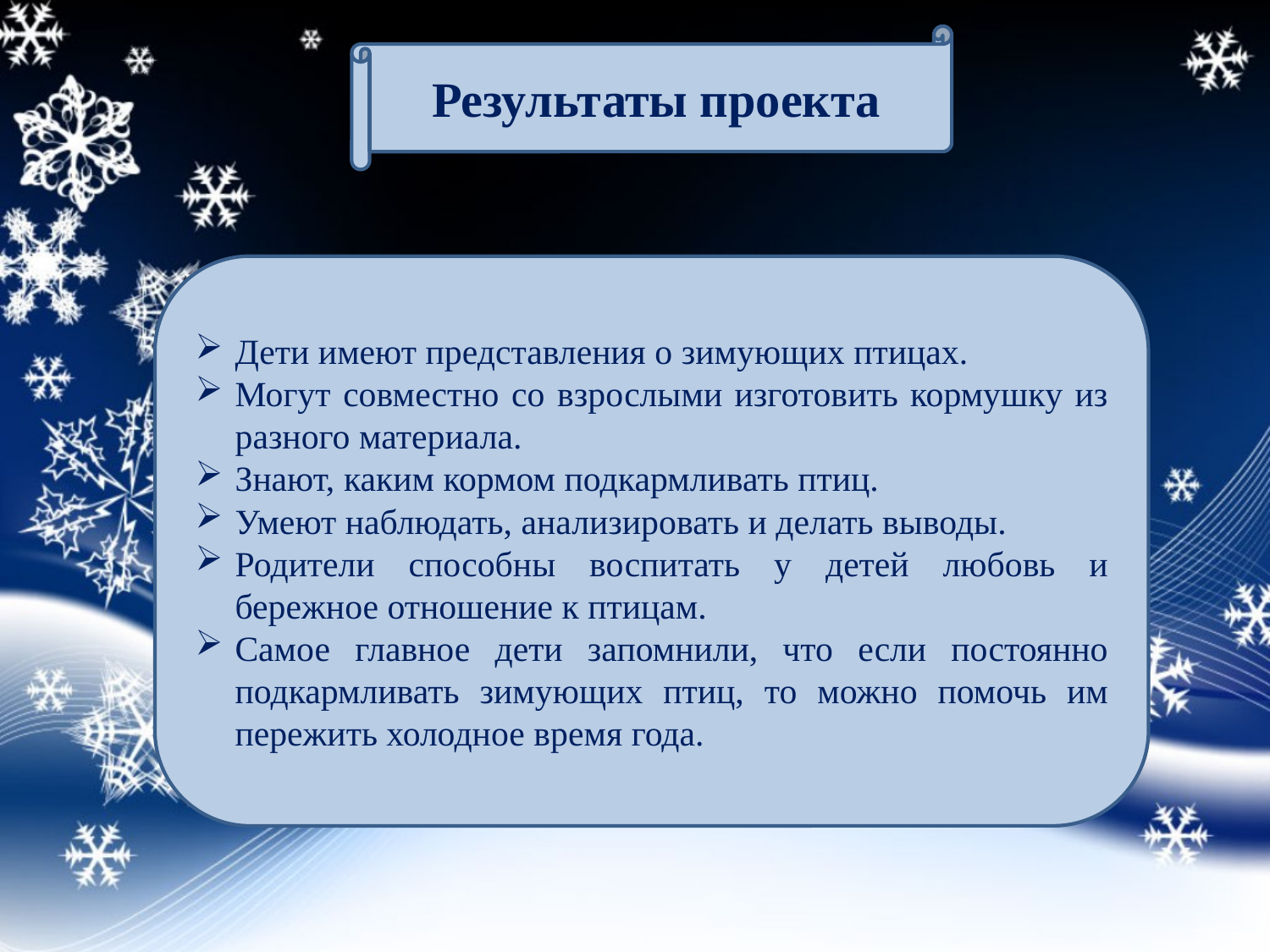

Результаты проекта
Дети имеют представления о зимующих птицах.
Могут совместно со взрослыми изготовить кормушку из разного материала.
Знают, каким кормом подкармливать птиц.
Умеют наблюдать, анализировать и делать выводы.
Родители способны воспитать у детей любовь и бережное отношение к птицам.
Самое главное дети запомнили, что если постоянно подкармливать зимующих птиц, то можно помочь им пережить холодное время года.